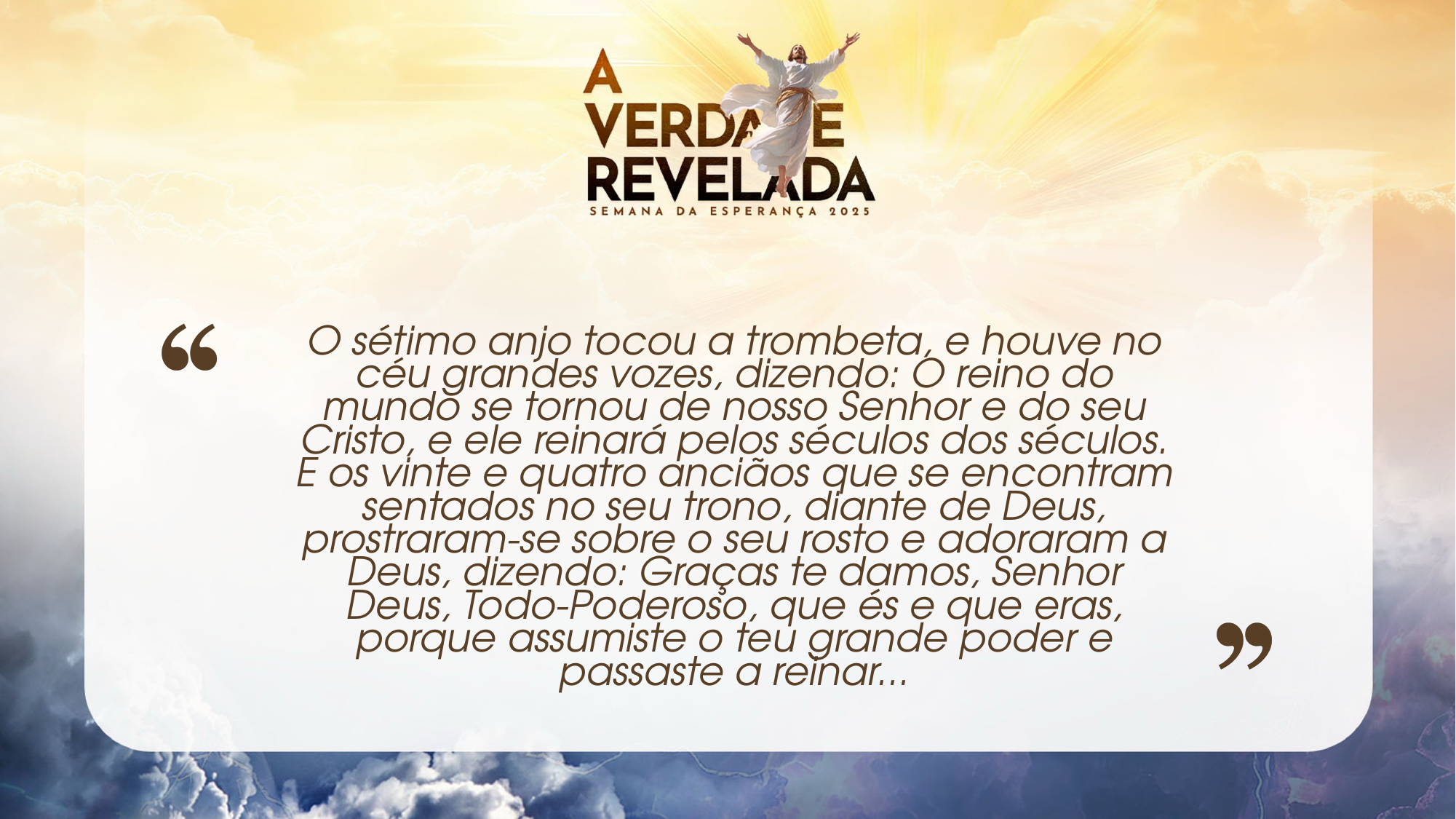

O sétimo anjo tocou a trombeta, e houve no céu grandes vozes, dizendo: O reino do mundo se tornou de nosso Senhor e do seu Cristo, e ele reinará pelos séculos dos séculos. E os vinte e quatro anciãos que se encontram sentados no seu trono, diante de Deus, prostraram-se sobre o seu rosto e adoraram a Deus, dizendo: Graças te damos, Senhor Deus, Todo-Poderoso, que és e que eras, porque assumiste o teu grande poder e passaste a reinar...